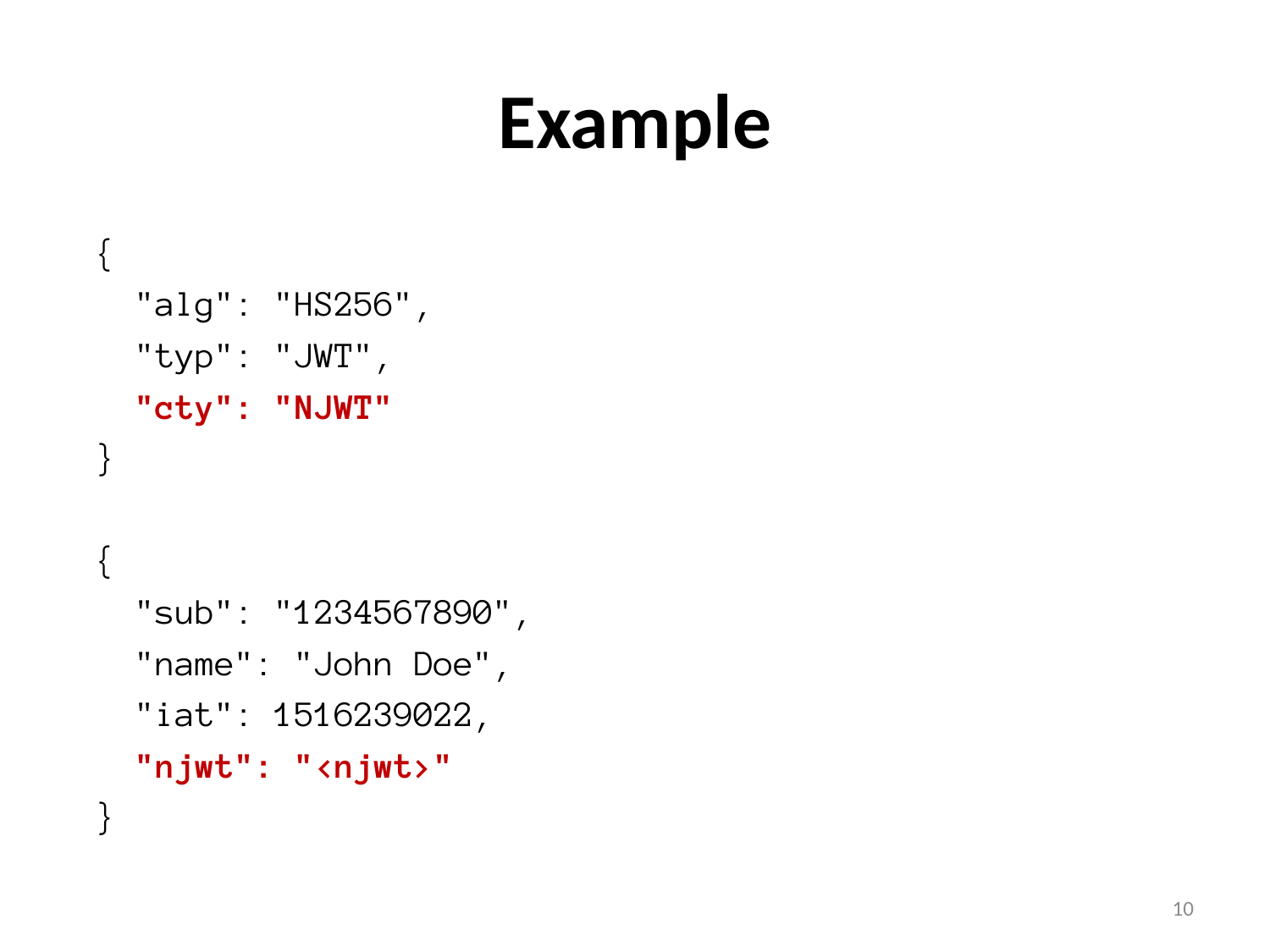

# Example
 {
   "alg": "HS256",
   "typ": "JWT",
   "cty": "NJWT"
 }

 {
   "sub": "1234567890",
   "name": "John Doe",
   "iat": 1516239022,
   "njwt": "<njwt>"
 }
10